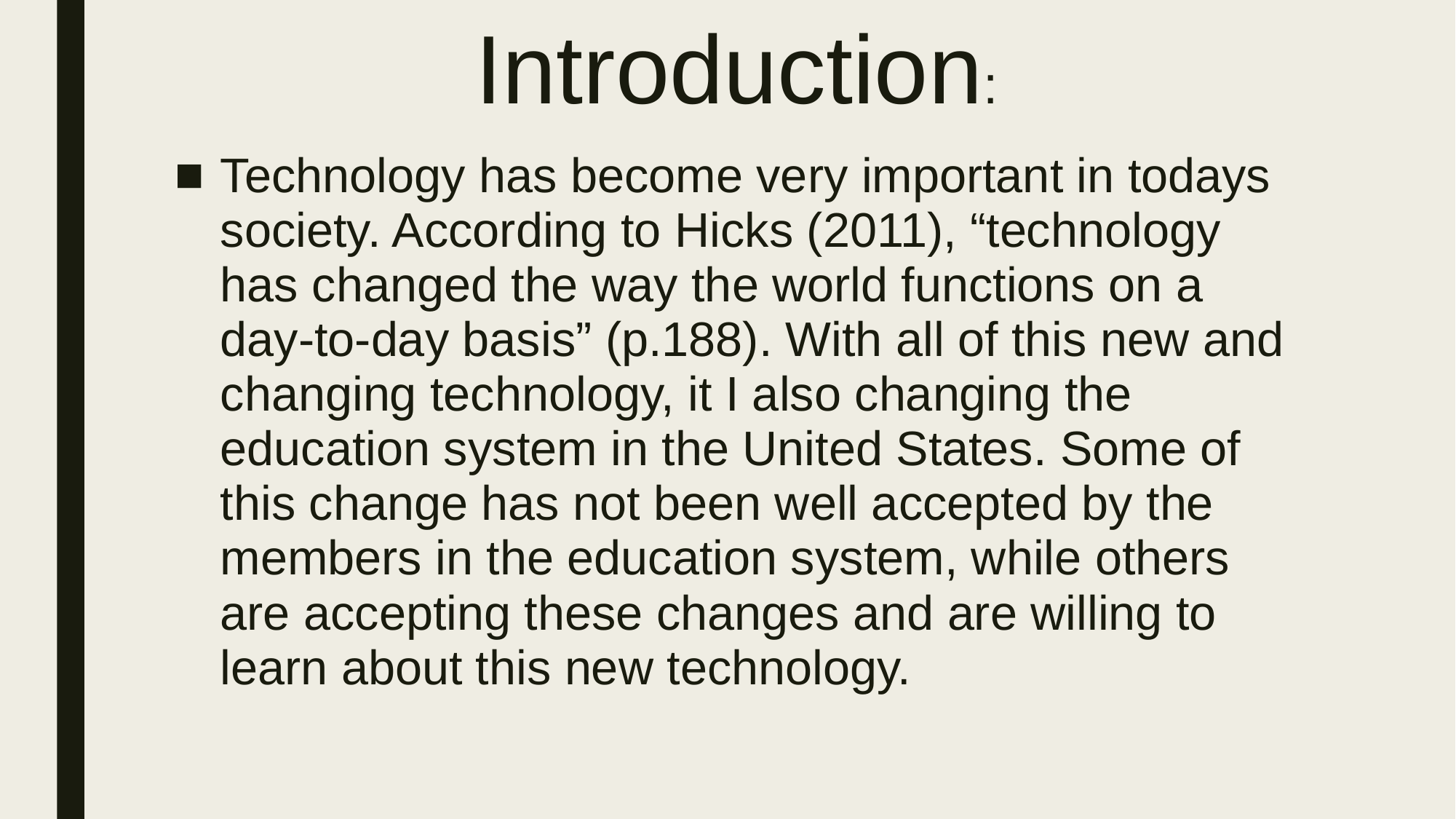

# Introduction:
Technology has become very important in todays society. According to Hicks (2011), “technology has changed the way the world functions on a day-to-day basis” (p.188). With all of this new and changing technology, it I also changing the education system in the United States. Some of this change has not been well accepted by the members in the education system, while others are accepting these changes and are willing to learn about this new technology.